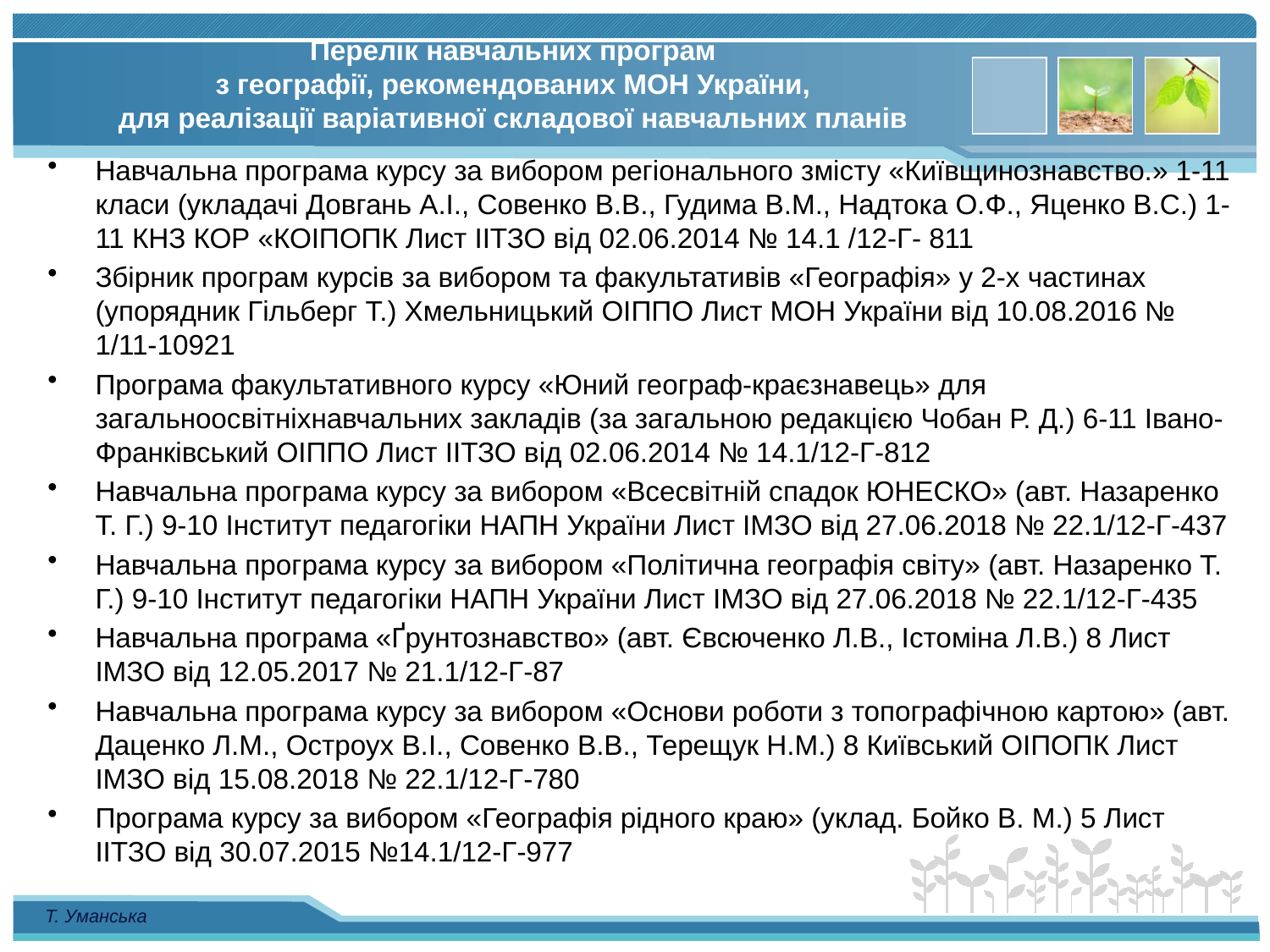

# Перелік навчальних програм з географії, рекомендованих МОН України, для реалізації варіативної складової навчальних планів
Навчальна програма курсу за вибором регіонального змісту «Київщинознавство.» 1-11 класи (укладачі Довгань А.І., Совенко В.В., Гудима В.М., Надтока О.Ф., Яценко В.С.) 1-11 КНЗ КОР «КОІПОПК Лист ІІТЗО від 02.06.2014 № 14.1 /12-Г- 811
Збірник програм курсів за вибором та факультативів «Географія» у 2-х частинах (упорядник Гільберг Т.) Хмельницький ОІППО Лист МОН України від 10.08.2016 № 1/11-10921
Програма факультативного курсу «Юний географ-краєзнавець» для загальноосвітніхнавчальних закладів (за загальною редакцією Чобан Р. Д.) 6-11 Івано- Франківський ОІППО Лист ІІТЗО від 02.06.2014 № 14.1/12-Г-812
Навчальна програма курсу за вибором «Всесвітній спадок ЮНЕСКО» (авт. Назаренко Т. Г.) 9-10 Інститут педагогіки НАПН України Лист ІМЗО від 27.06.2018 № 22.1/12-Г-437
Навчальна програма курсу за вибором «Політична географія світу» (авт. Назаренко Т. Г.) 9-10 Інститут педагогіки НАПН України Лист ІМЗО від 27.06.2018 № 22.1/12-Г-435
Навчальна програма «Ґрунтознавство» (авт. Євсюченко Л.В., Істоміна Л.В.) 8 Лист ІМЗО від 12.05.2017 № 21.1/12-Г-87
Навчальна програма курсу за вибором «Основи роботи з топографічною картою» (авт. Даценко Л.М., Остроух В.І., Совенко В.В., Терещук Н.М.) 8 Київський ОІПОПК Лист ІМЗО від 15.08.2018 № 22.1/12-Г-780
Програма курсу за вибором «Географія рідного краю» (уклад. Бойко В. М.) 5 Лист ІІТЗО від 30.07.2015 №14.1/12-Г-977